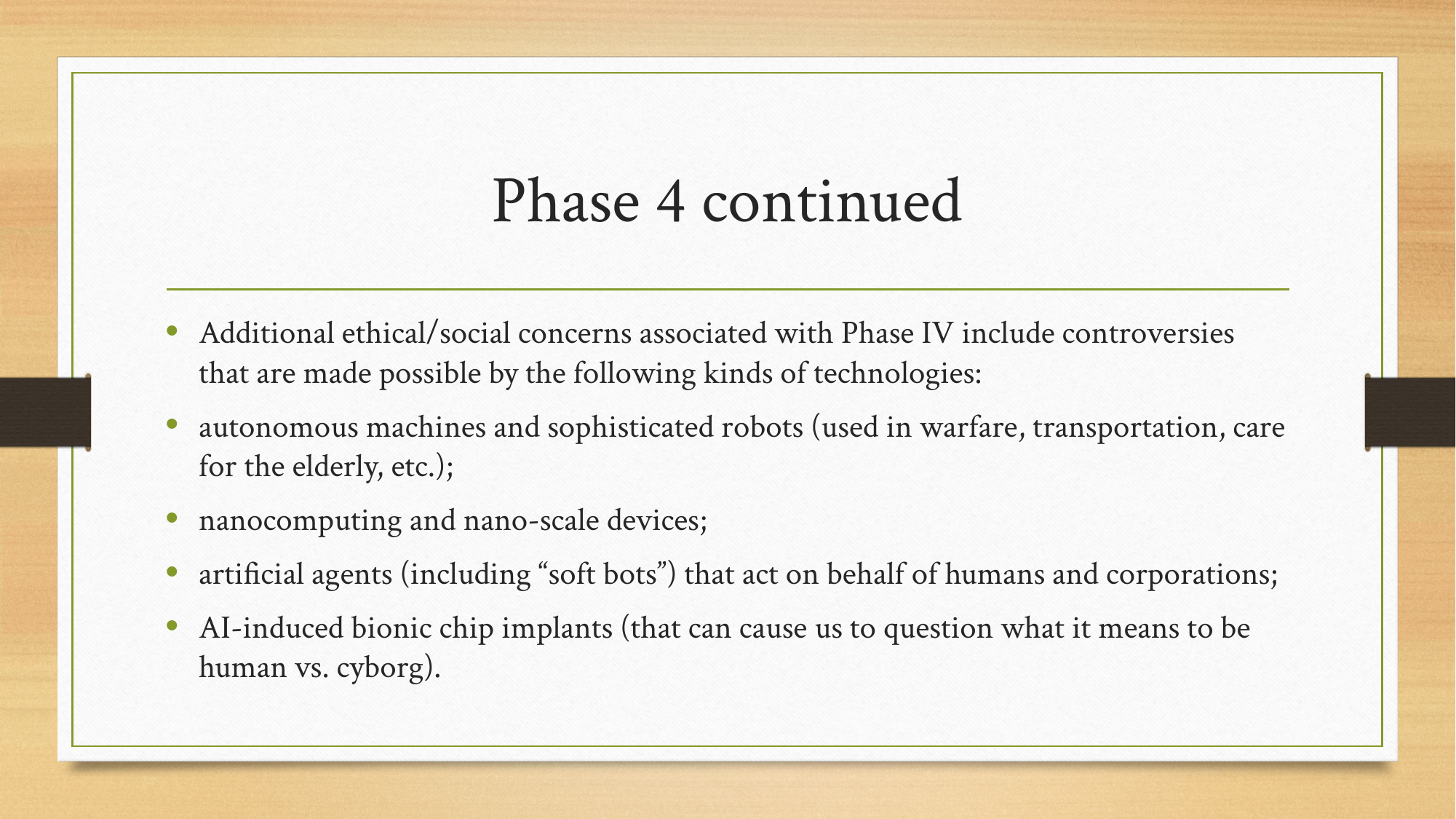

# Phase 4 continued
Additional ethical/social concerns associated with Phase IV include controversies that are made possible by the following kinds of technologies:
autonomous machines and sophisticated robots (used in warfare, transportation, care for the elderly, etc.);
nanocomputing and nano-scale devices;
artificial agents (including “soft bots”) that act on behalf of humans and corporations;
AI-induced bionic chip implants (that can cause us to question what it means to be human vs. cyborg).